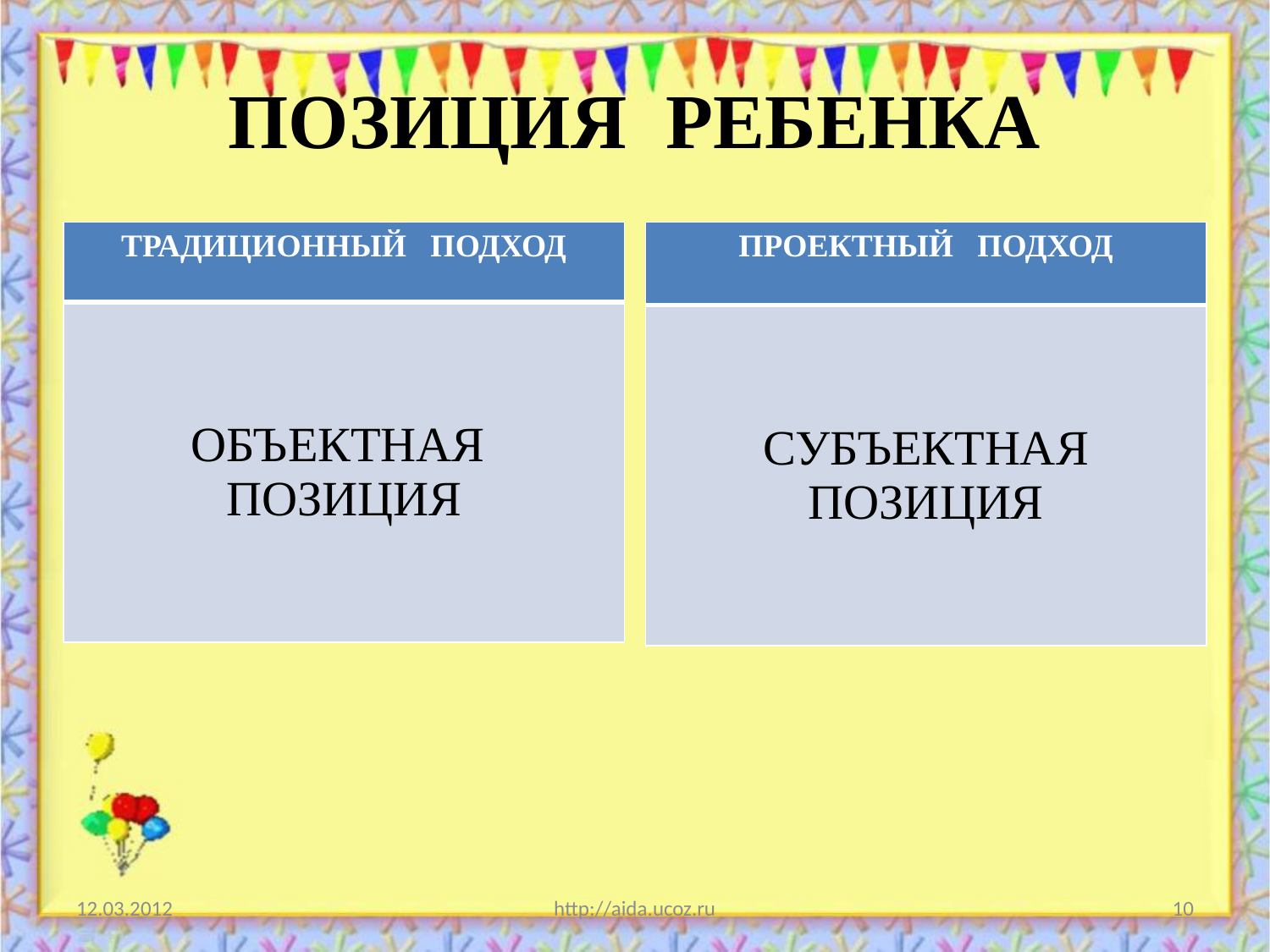

# ПОЗИЦИЯ  РЕБЕНКА
| ТРАДИЦИОННЫЙ ПОДХОД |
| --- |
| ОБЪЕКТНАЯ ПОЗИЦИЯ |
| ПРОЕКТНЫЙ ПОДХОД |
| --- |
| СУБЪЕКТНАЯ ПОЗИЦИЯ |
12.03.2012
http://aida.ucoz.ru
10